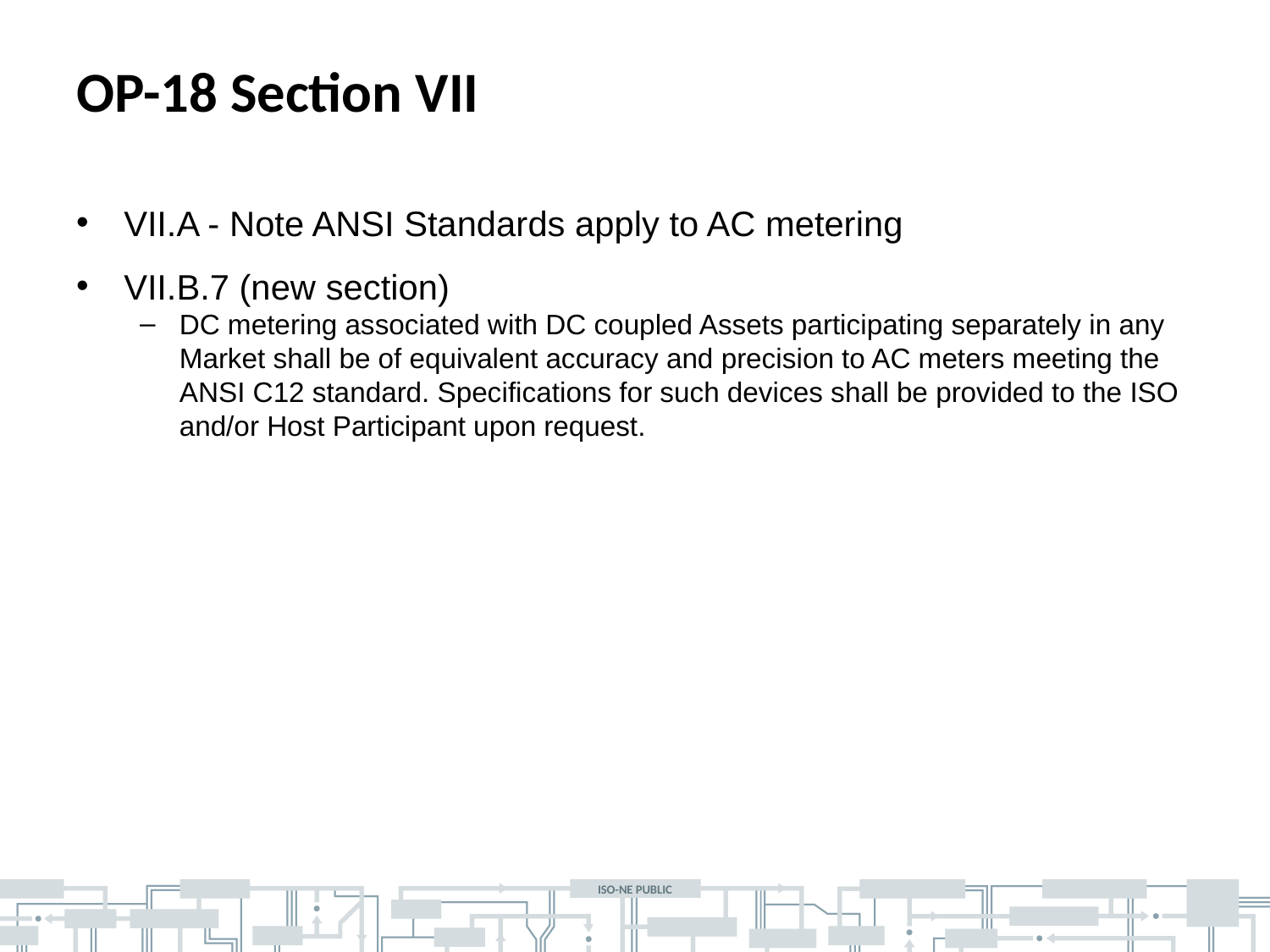

# OP-18 Section VII
VII.A - Note ANSI Standards apply to AC metering
VII.B.7 (new section)
DC metering associated with DC coupled Assets participating separately in any Market shall be of equivalent accuracy and precision to AC meters meeting the ANSI C12 standard. Specifications for such devices shall be provided to the ISO and/or Host Participant upon request.